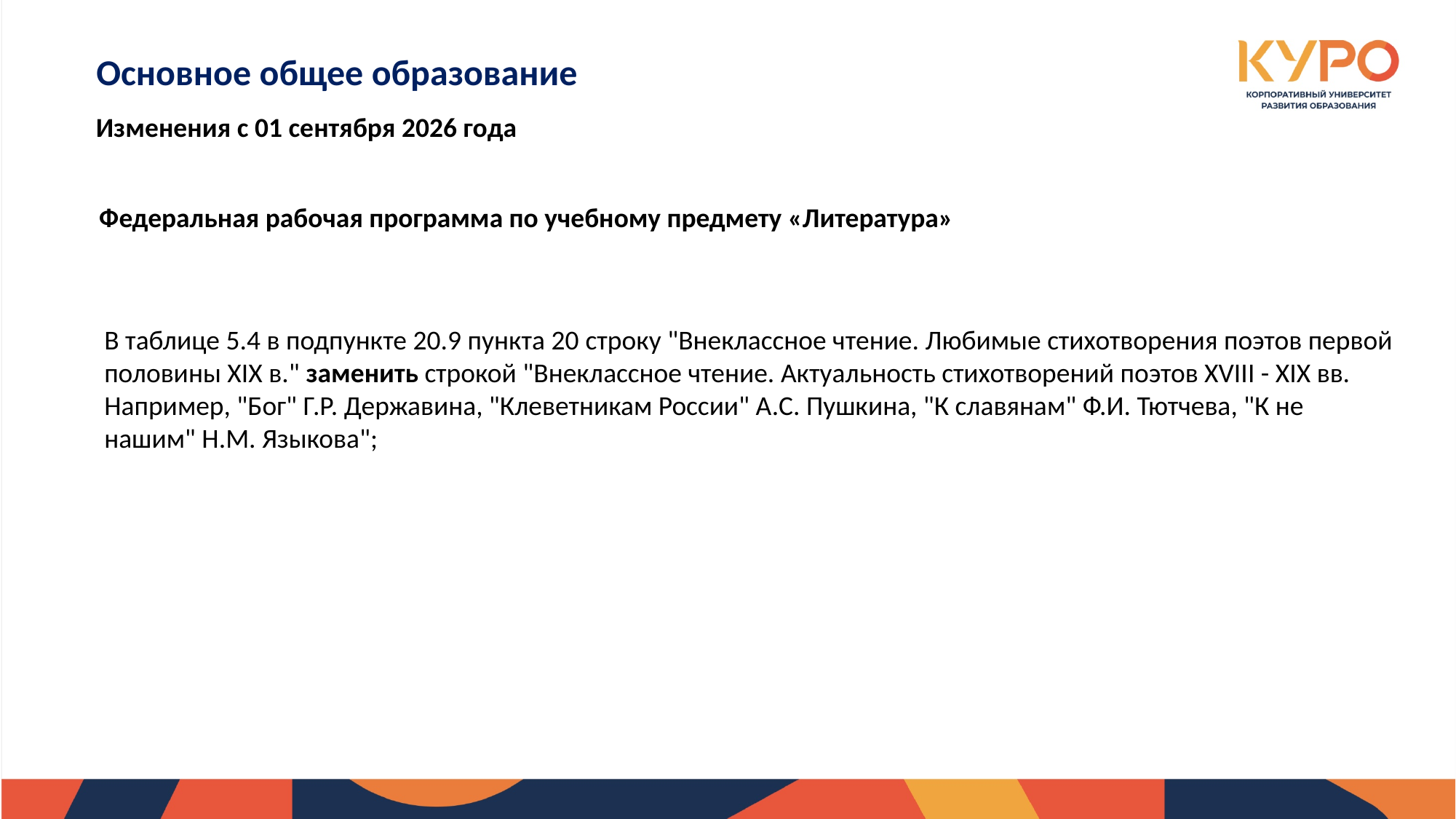

Основное общее образование
Изменения с 01 сентября 2026 года
Федеральная рабочая программа по учебному предмету «Литература»
В таблице 5.4 в подпункте 20.9 пункта 20 строку "Внеклассное чтение. Любимые стихотворения поэтов первой половины XIX в." заменить строкой "Внеклассное чтение. Актуальность стихотворений поэтов XVIII - XIX вв. Например, "Бог" Г.Р. Державина, "Клеветникам России" А.С. Пушкина, "К славянам" Ф.И. Тютчева, "К не нашим" Н.М. Языкова";